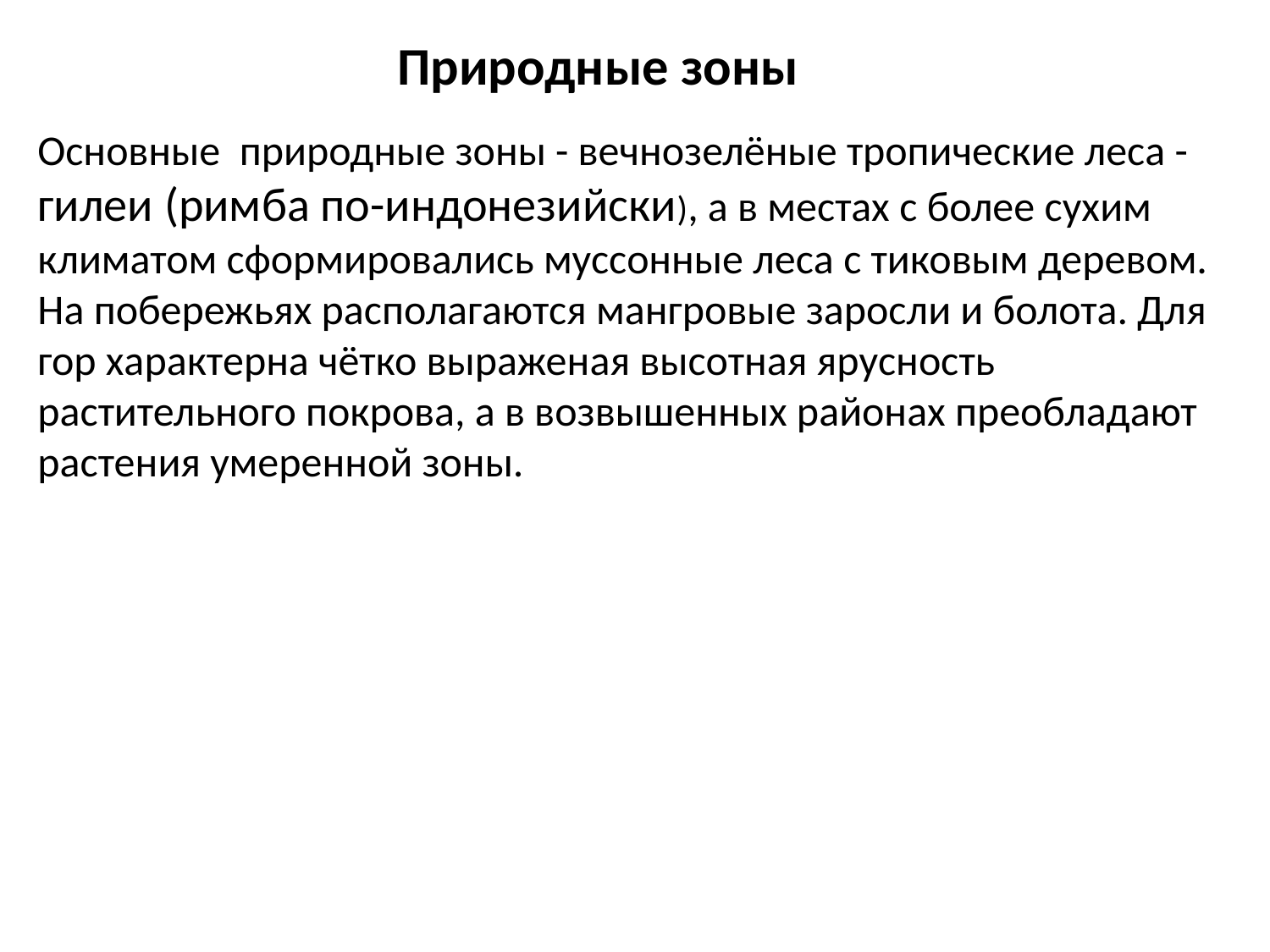

Природные зоны
# Основные  природные зоны - вечнозелёные тропические леса - гилеи (римба по-индонезийски), а в местах с более сухим климатом сформировались муссонные леса с тиковым деревом. На побережьях располагаются мангровые заросли и болота. Для гор характерна чётко выраженая высотная ярусность растительного покрова, а в возвышенных районах преобладают растения умеренной зоны.